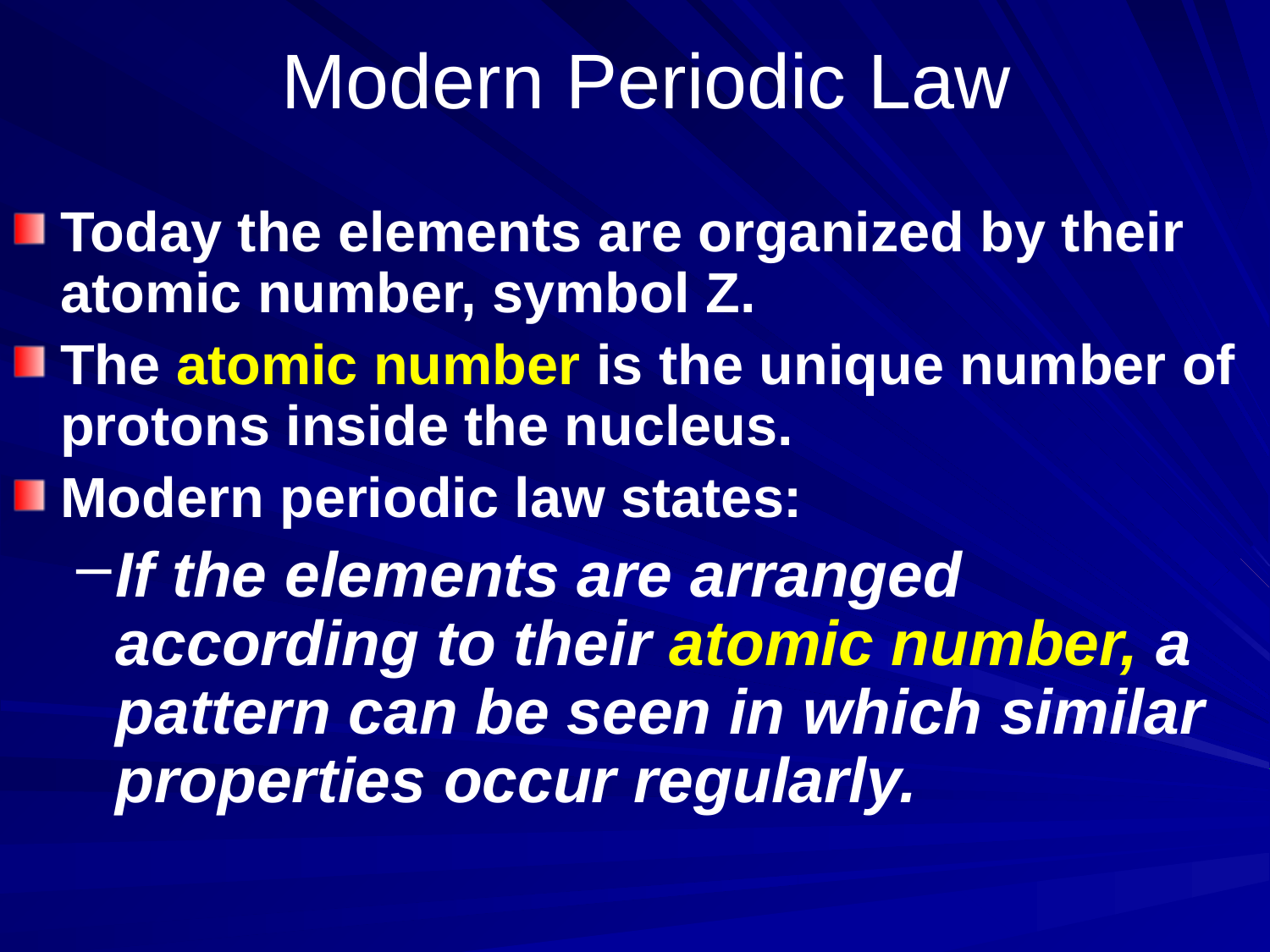

# Modern Periodic Law

Today the elements are organized by their atomic number, symbol Z.
The atomic number is the unique number of protons inside the nucleus.
Modern periodic law states:
If the elements are arranged according to their atomic number, a pattern can be seen in which similar properties occur regularly.